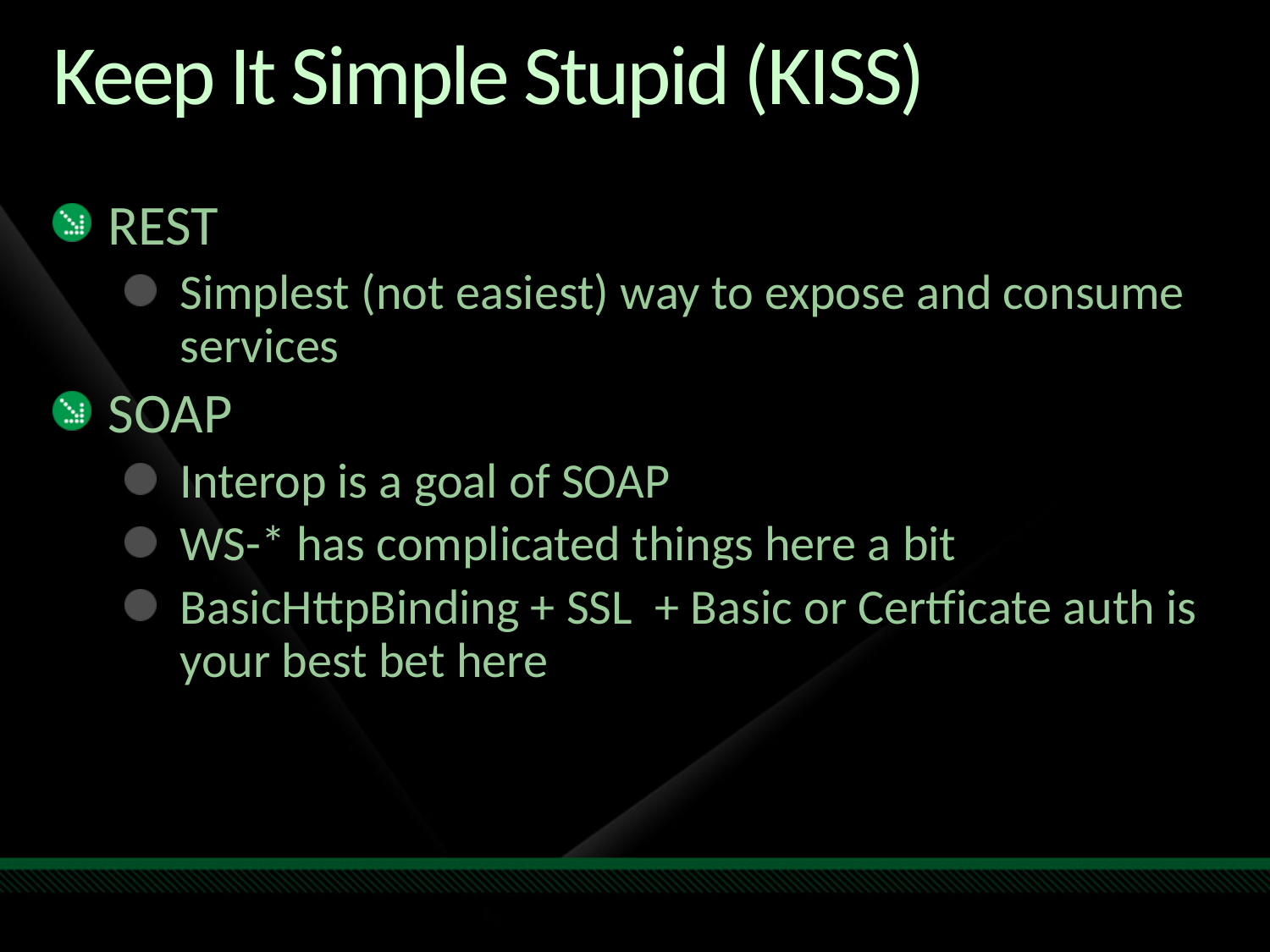

# Keep It Simple Stupid (KISS)
REST
Simplest (not easiest) way to expose and consume services
SOAP
Interop is a goal of SOAP
WS-* has complicated things here a bit
BasicHttpBinding + SSL  + Basic or Certficate auth is your best bet here